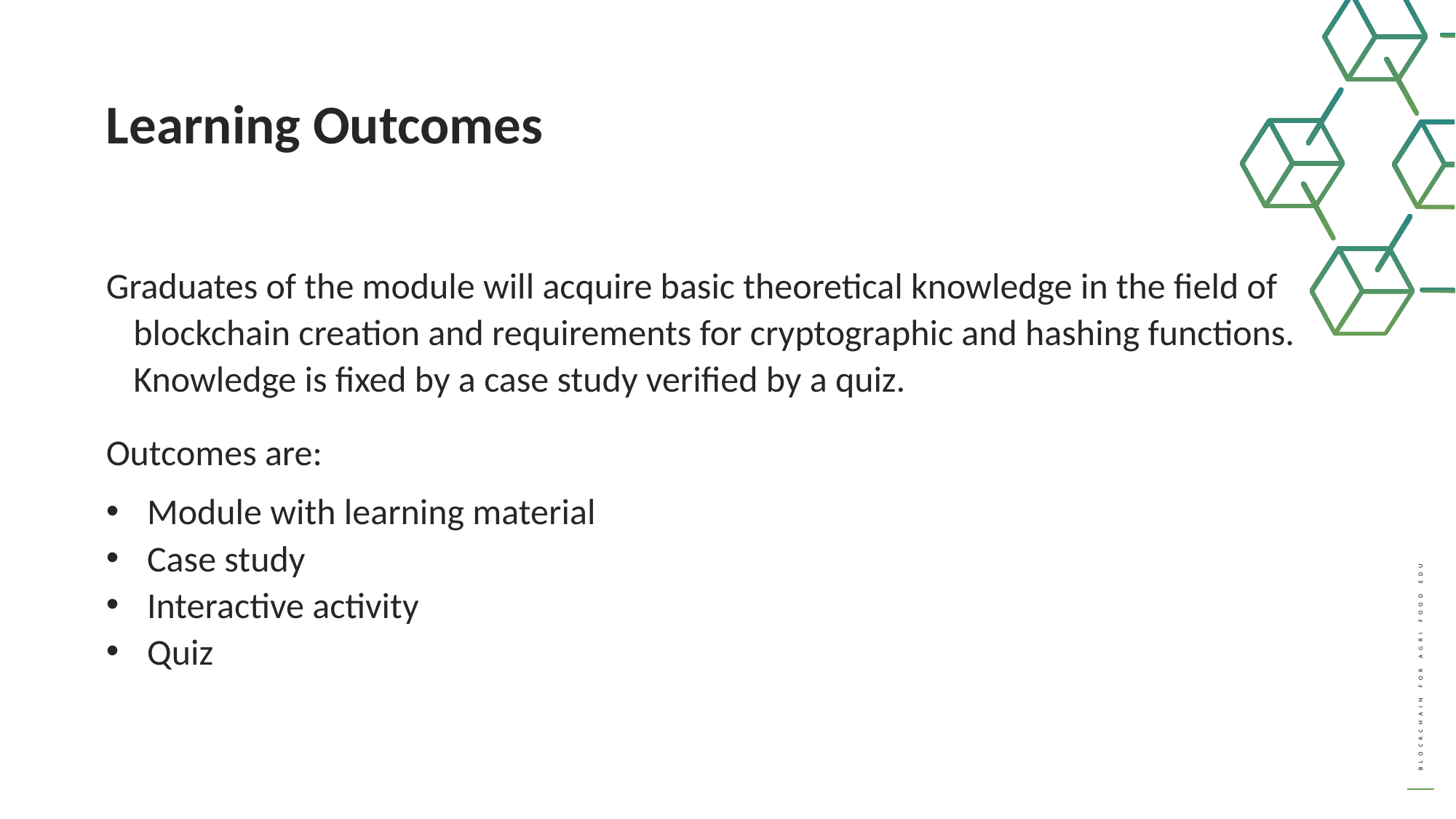

Learning Outcomes
Graduates of the module will acquire basic theoretical knowledge in the field of blockchain creation and requirements for cryptographic and hashing functions. Knowledge is fixed by a case study verified by a quiz.
Outcomes are:
Module with learning material
Case study
Interactive activity
Quiz